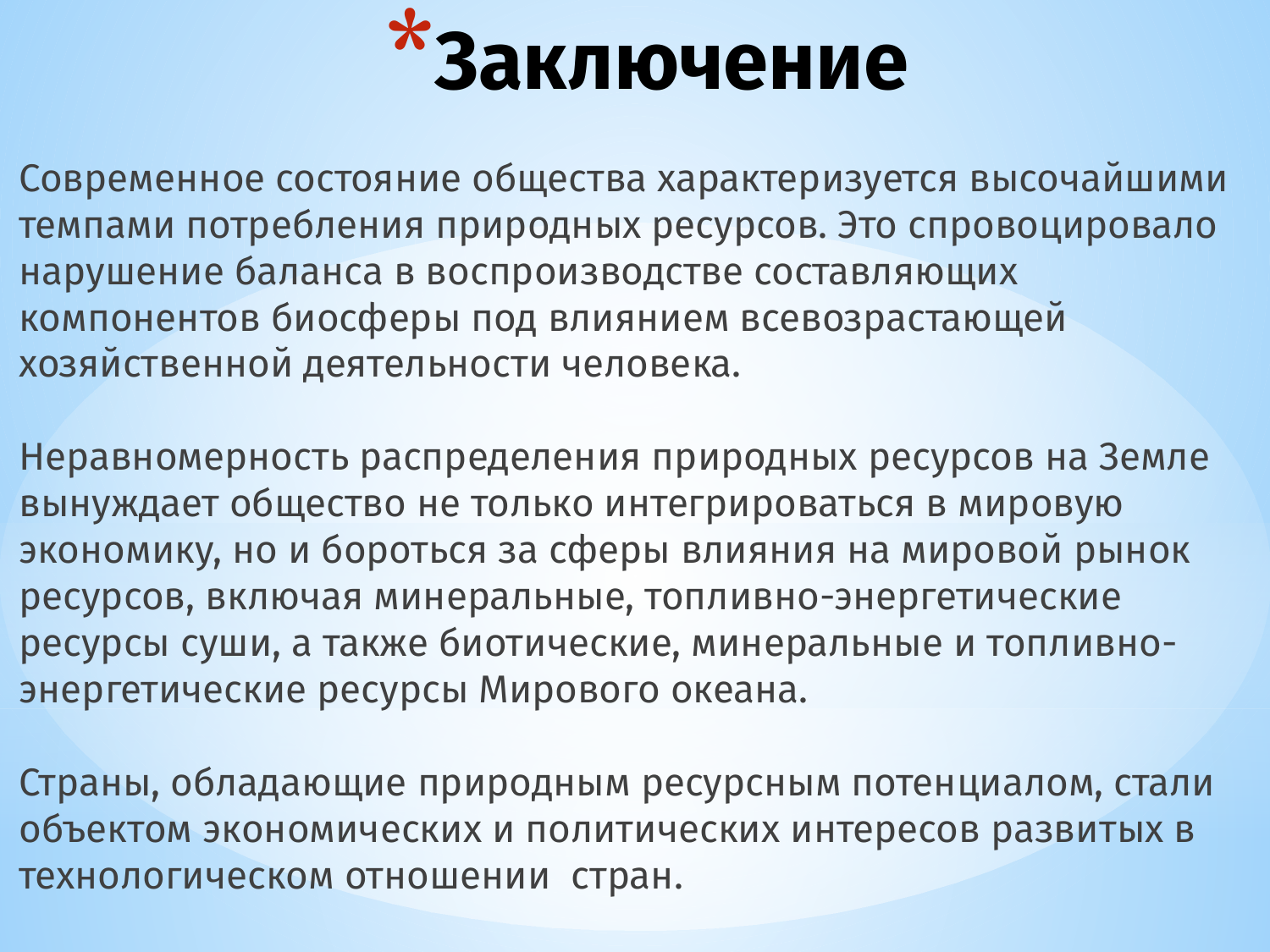

# Заключение
Современное состояние общества характеризуется высочайшими темпами потребления природных ресурсов. Это спровоцировало  нарушение баланса в воспроизводстве составляющих компонентов биосферы под влиянием всевозрастающей хозяйственной деятельности человека.
Неравномерность распределения природных ресурсов на Земле вынуждает общество не только интегрироваться в мировую экономику, но и бороться за сферы влияния на мировой рынок ресурсов, включая минеральные, топливно-энергетические ресурсы суши, а также биотические, минеральные и топливно-энергетические ресурсы Мирового океана.
Страны, обладающие природным ресурсным потенциалом, стали объектом экономических и политических интересов развитых в технологическом отношении  стран.